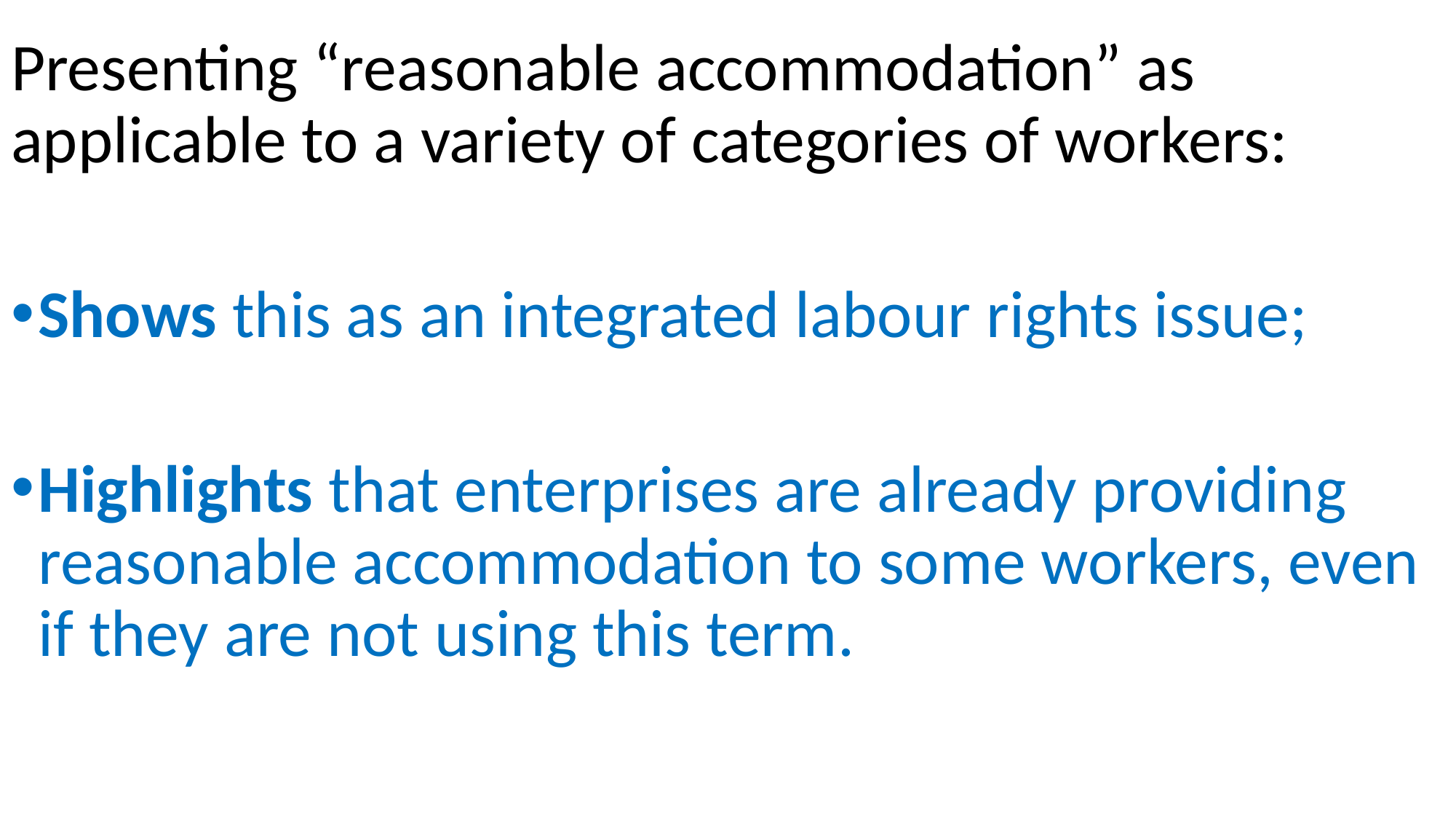

Presenting “reasonable accommodation” as applicable to a variety of categories of workers:

Shows this as an integrated labour rights issue;

Highlights that enterprises are already providing reasonable accommodation to some workers, even if they are not using this term.